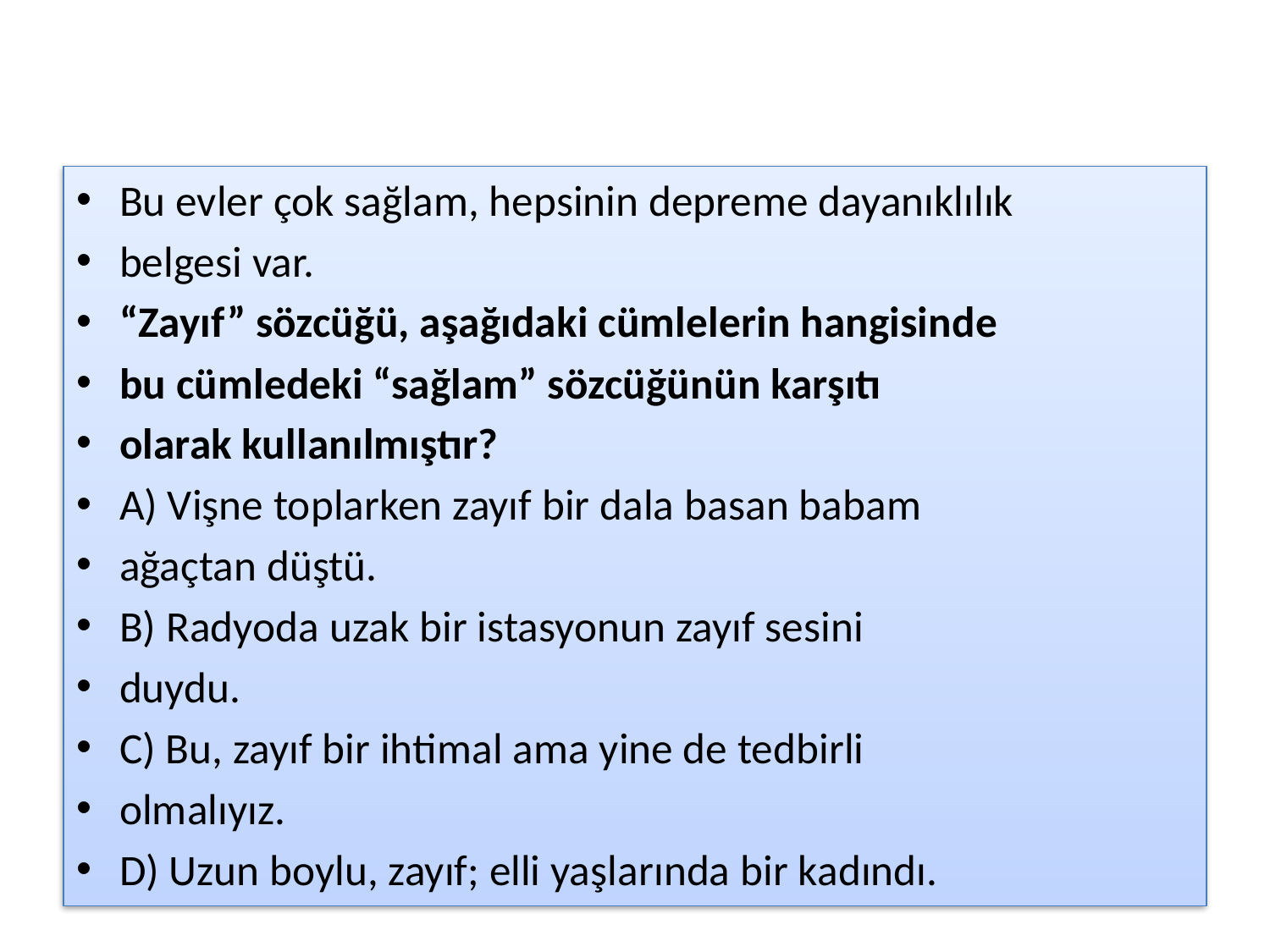

#
Bu evler çok sağlam, hepsinin depreme dayanıklılık
belgesi var.
“Zayıf” sözcüğü, aşağıdaki cümlelerin hangisinde
bu cümledeki “sağlam” sözcüğünün karşıtı
olarak kullanılmıştır?
A) Vişne toplarken zayıf bir dala basan babam
ağaçtan düştü.
B) Radyoda uzak bir istasyonun zayıf sesini
duydu.
C) Bu, zayıf bir ihtimal ama yine de tedbirli
olmalıyız.
D) Uzun boylu, zayıf; elli yaşlarında bir kadındı.